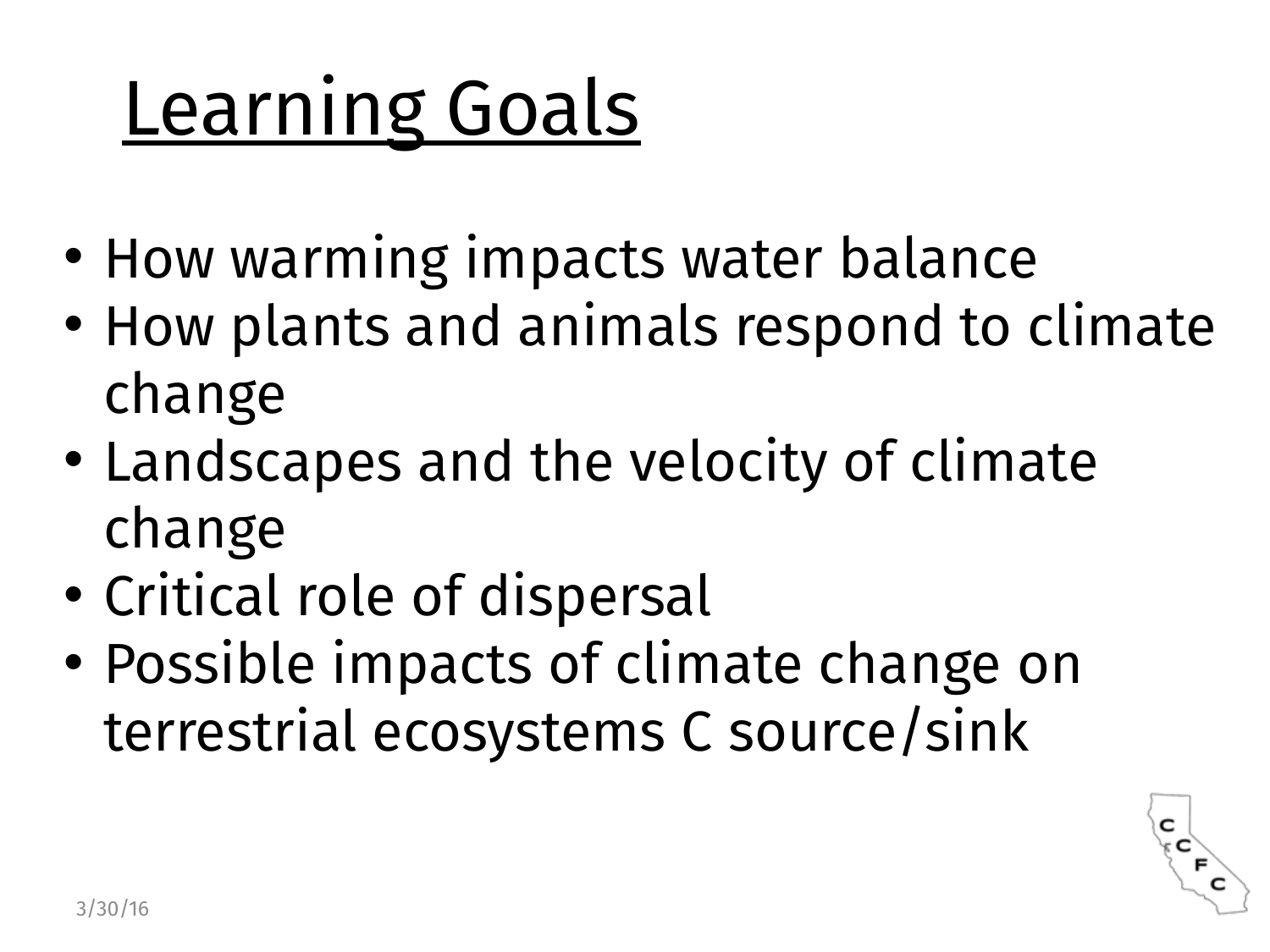

# Learning Goals
How warming impacts water balance
How plants and animals respond to climate change
Landscapes and the velocity of climate change
Critical role of dispersal
Possible impacts of climate change on terrestrial ecosystems C source/sink

3/30/16